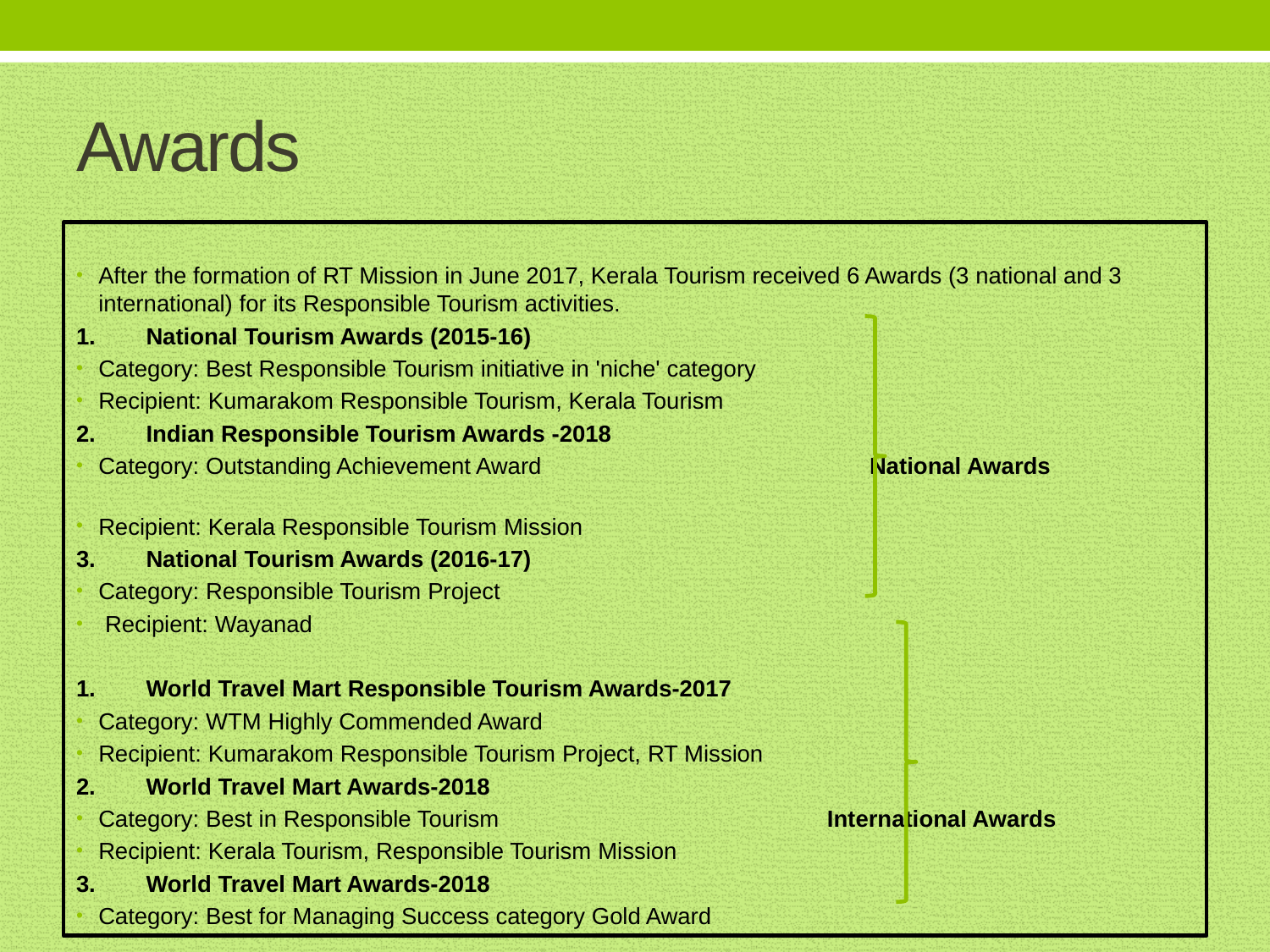

# Awards

After the formation of RT Mission in June 2017, Kerala Tourism received 6 Awards (3 national and 3 international) for its Responsible Tourism activities.
1.	National Tourism Awards (2015-16)
Category: Best Responsible Tourism initiative in 'niche' category
Recipient: Kumarakom Responsible Tourism, Kerala Tourism
2.	Indian Responsible Tourism Awards -2018
Category: Outstanding Achievement Award                                                  National Awards
Recipient: Kerala Responsible Tourism Mission
3.	National Tourism Awards (2016-17)
Category: Responsible Tourism Project
 Recipient: Wayanad

1.	World Travel Mart Responsible Tourism Awards-2017
Category: WTM Highly Commended Award
Recipient: Kumarakom Responsible Tourism Project, RT Mission
2.	World Travel Mart Awards-2018
Category: Best in Responsible Tourism                                                  International Awards
Recipient: Kerala Tourism, Responsible Tourism Mission
3.	World Travel Mart Awards-2018
Category: Best for Managing Success category Gold Award